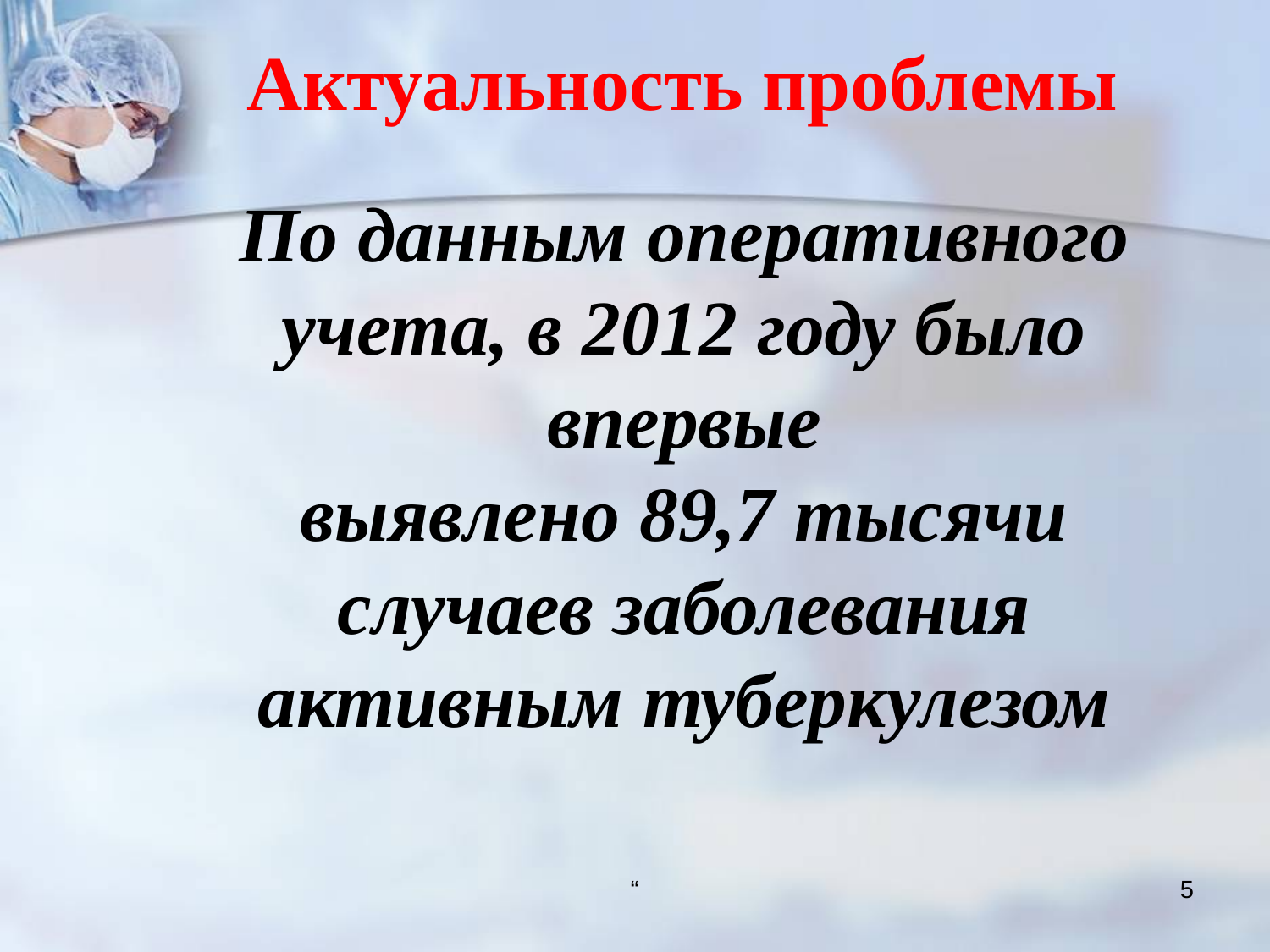

# Актуальность проблемы
По данным оперативного учета, в 2012 году было впервые
выявлено 89,7 тысячи случаев заболевания активным туберкулезом
“
5